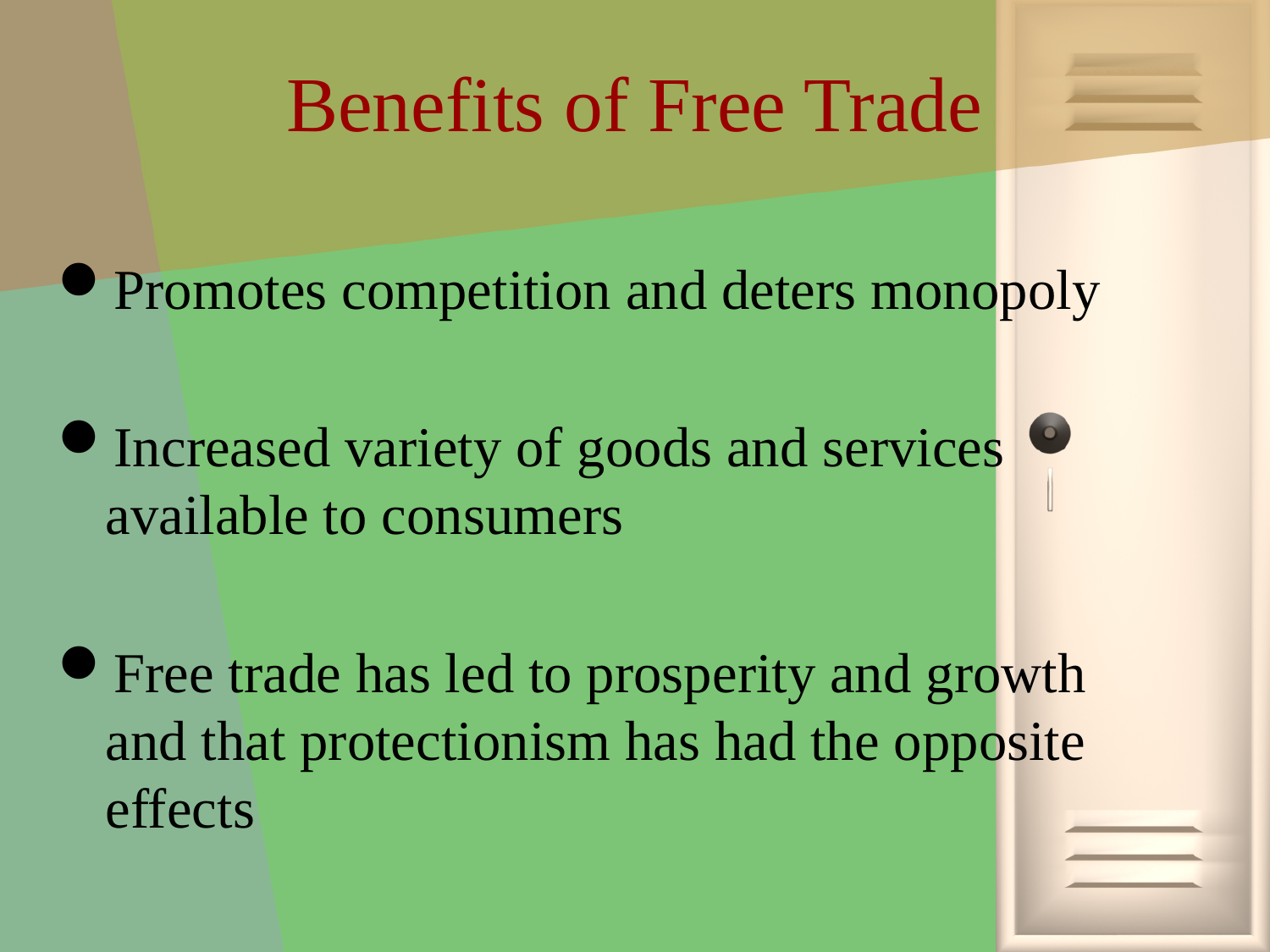

# Benefits of Free Trade
Promotes competition and deters monopoly

Increased variety of goods and services available to consumers

Free trade has led to prosperity and growth and that protectionism has had the opposite effects